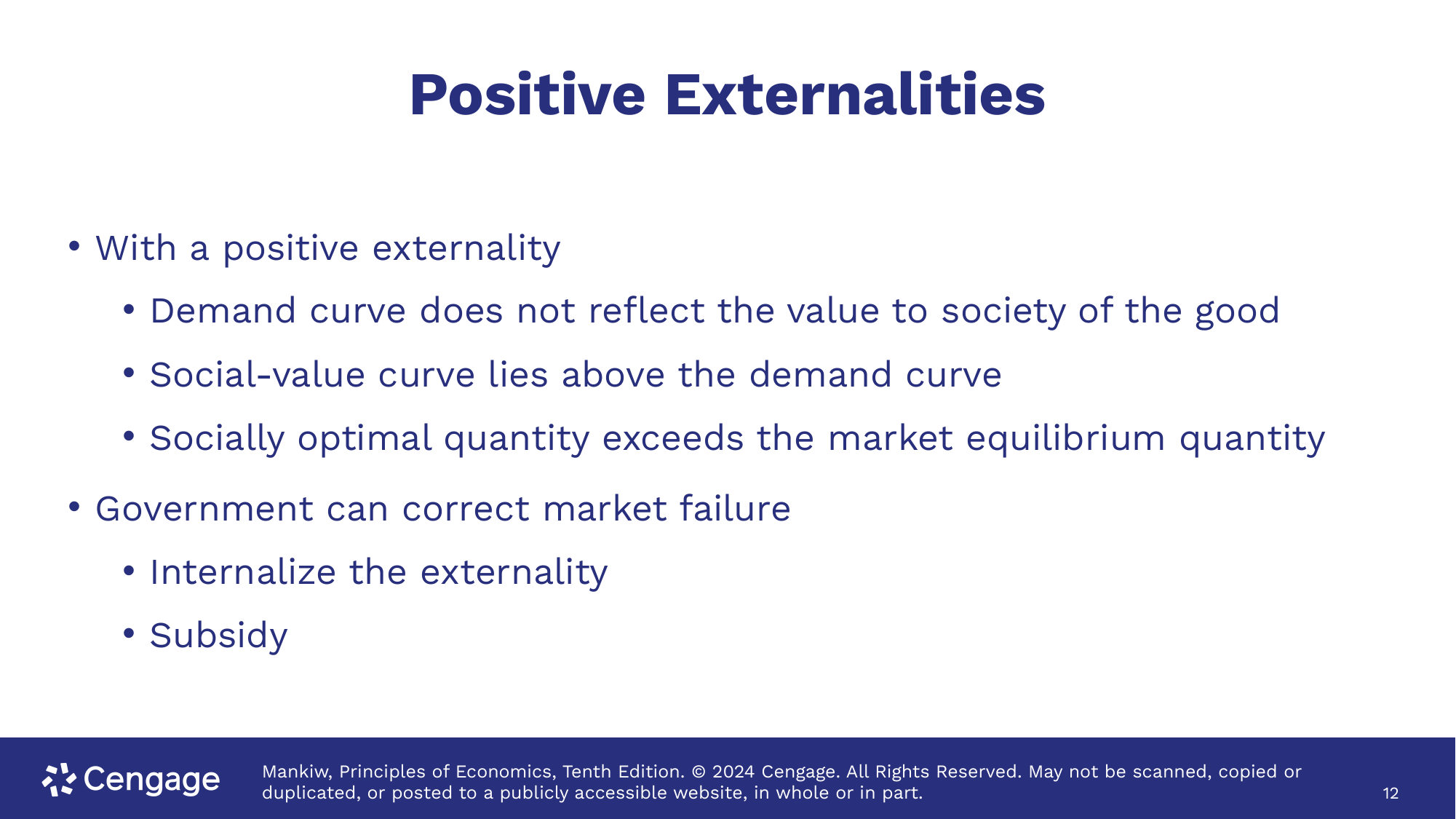

# Positive Externalities
With a positive externality
Demand curve does not reflect the value to society of the good
Social-value curve lies above the demand curve
Socially optimal quantity exceeds the market equilibrium quantity
Government can correct market failure
Internalize the externality
Subsidy